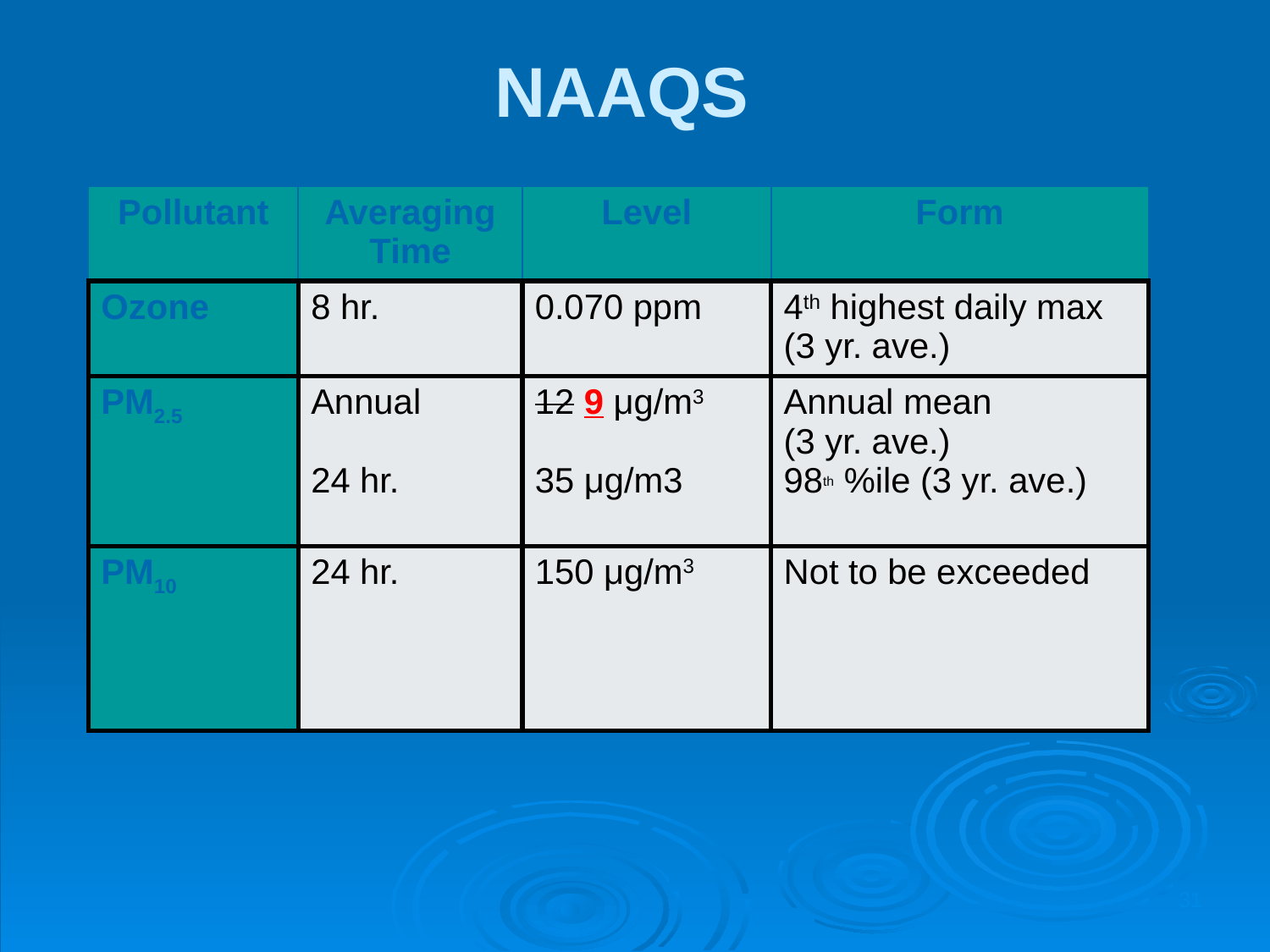

NAAQS
| Pollutant | Averaging Time | Level | Form |
| --- | --- | --- | --- |
| Ozone | 8 hr. | 0.070 ppm | 4th highest daily max (3 yr. ave.) |
| PM2.5 | Annual 24 hr. | 12 9 μg/m3 35 μg/m3 | Annual mean (3 yr. ave.) 98th %ile (3 yr. ave.) |
| PM10 | 24 hr. | 150 μg/m3 | Not to be exceeded |
31